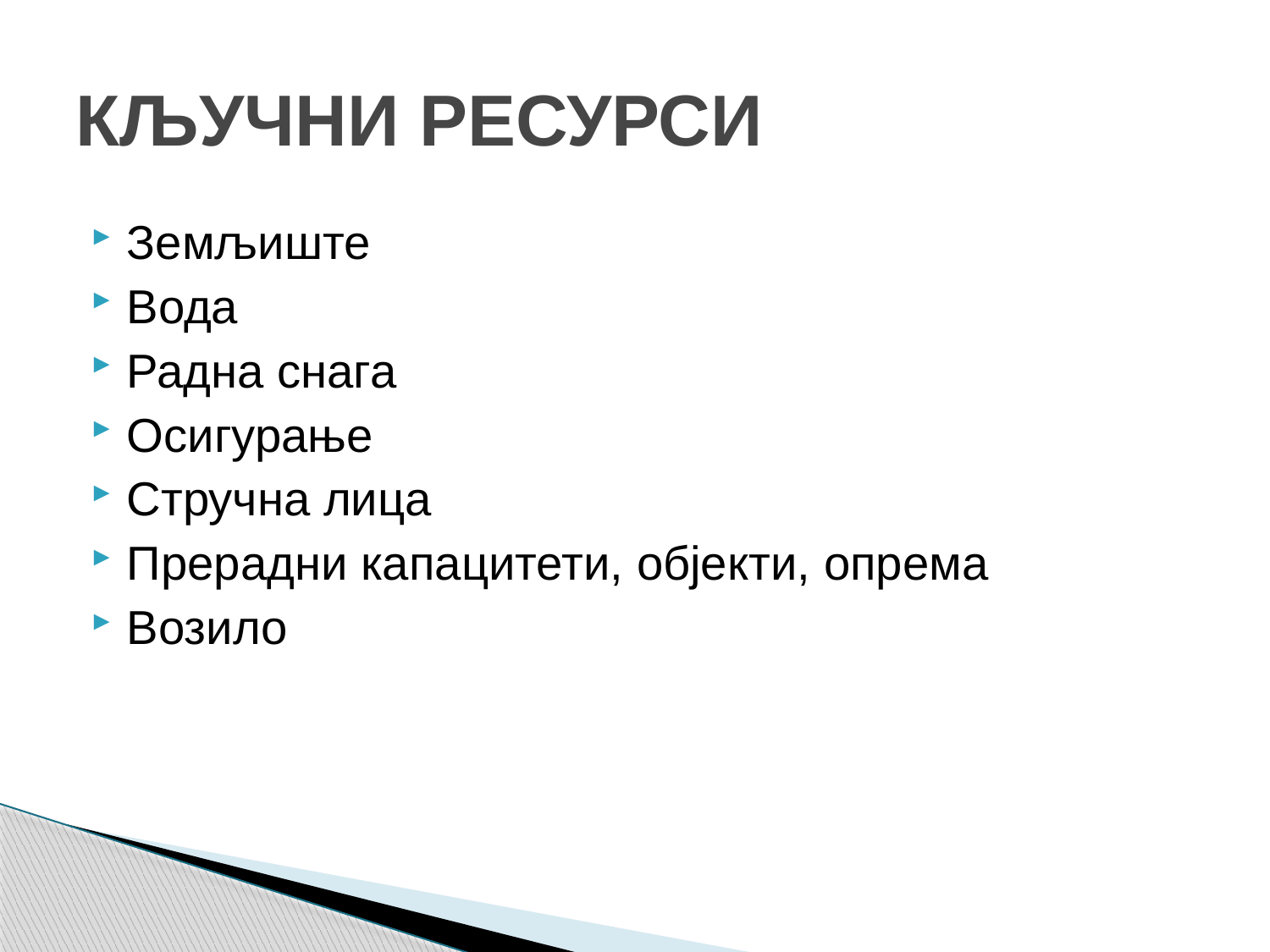

# КЉУЧНИ РЕСУРСИ
Земљиште
Вода
Радна снага
Осигурање
Стручна лица
Прерадни капацитети, објекти, опрема
Возило